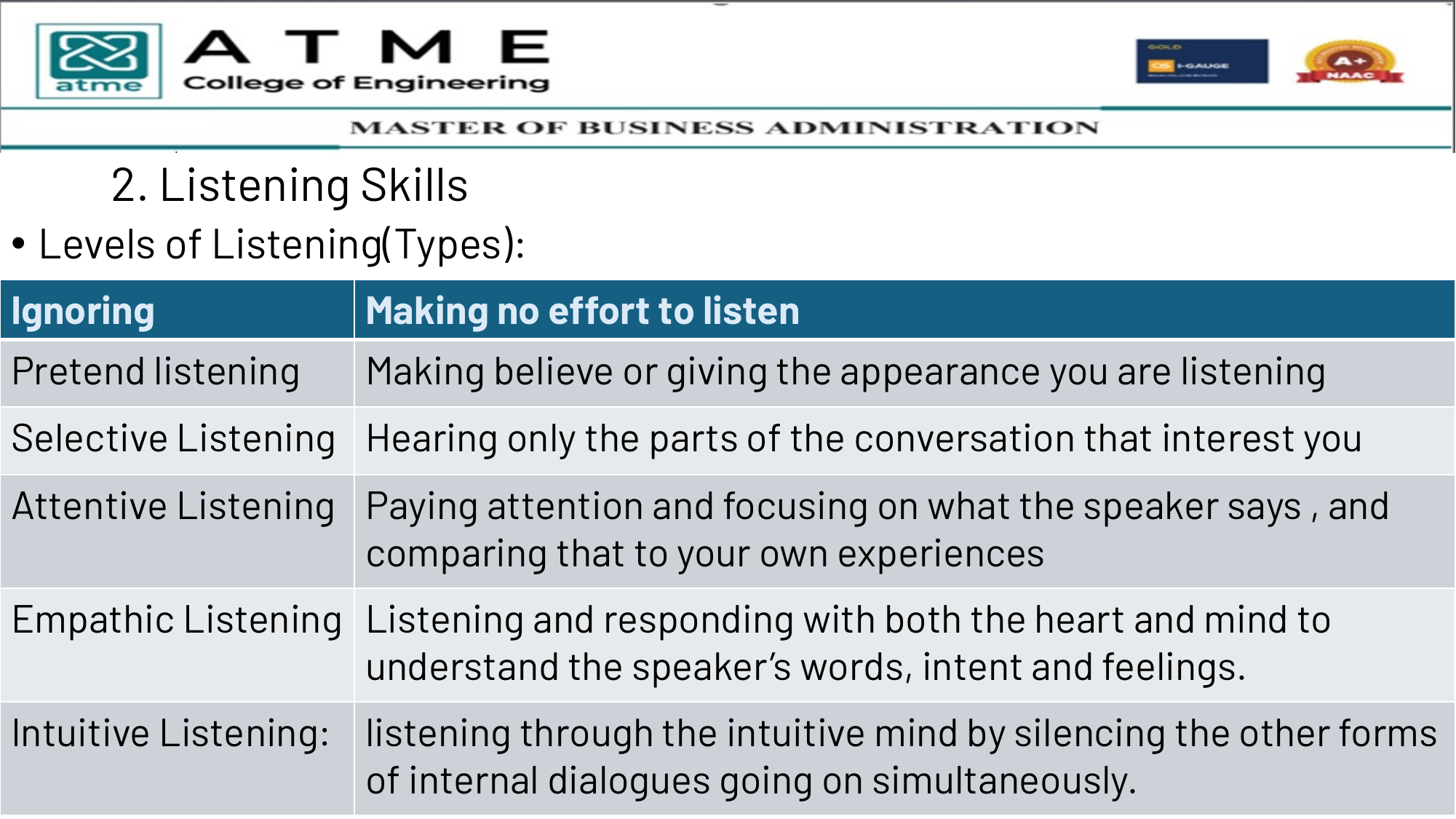

# 2. Listening Skills
Levels of Listening(Types):

| Ignoring | Making no effort to listen |
| --- | --- |
| Pretend listening | Making believe or giving the appearance you are listening |
| Selective Listening | Hearing only the parts of the conversation that interest you |
| Attentive Listening | Paying attention and focusing on what the speaker says , and comparing that to your own experiences |
| Empathic Listening | Listening and responding with both the heart and mind to understand the speaker’s words, intent and feelings. |
| Intuitive Listening: | listening through the intuitive mind by silencing the other forms of internal dialogues going on simultaneously. |